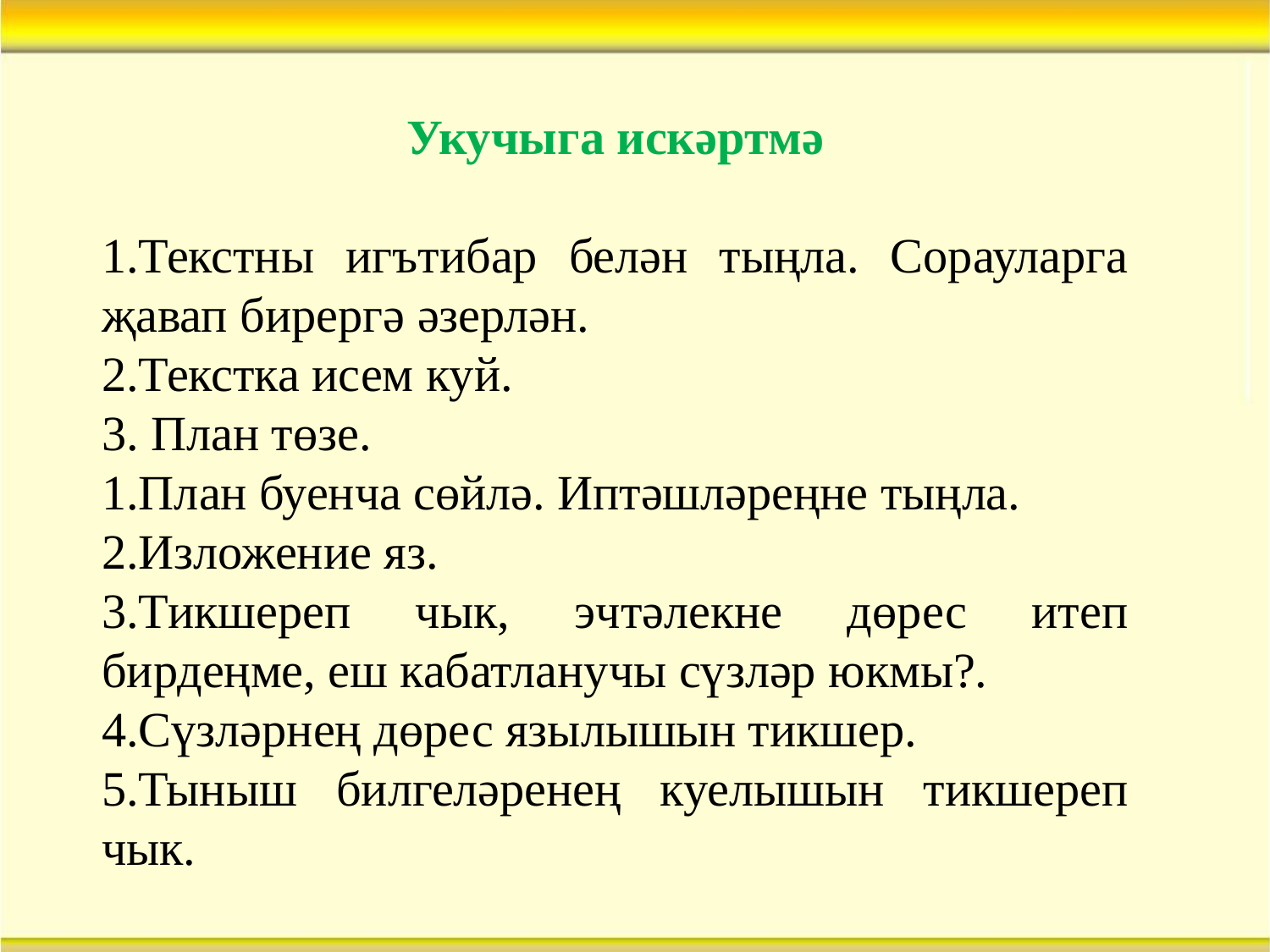

Укучыга искәртмә

Текстны игътибар белән тыңла. Сорауларга җавап бирергә әзерлән.
Текстка исем куй.
3. План төзе.
1.План буенча сөйлә. Иптәшләреңне тыңла.
2.Изложение яз.
3.Тикшереп чык, эчтәлекне дөрес итеп бирдеңме, еш кабатланучы сүзләр юкмы?.
4.Сүзләрнең дөрес язылышын тикшер.
5.Тыныш билгеләренең куелышын тикшереп чык.